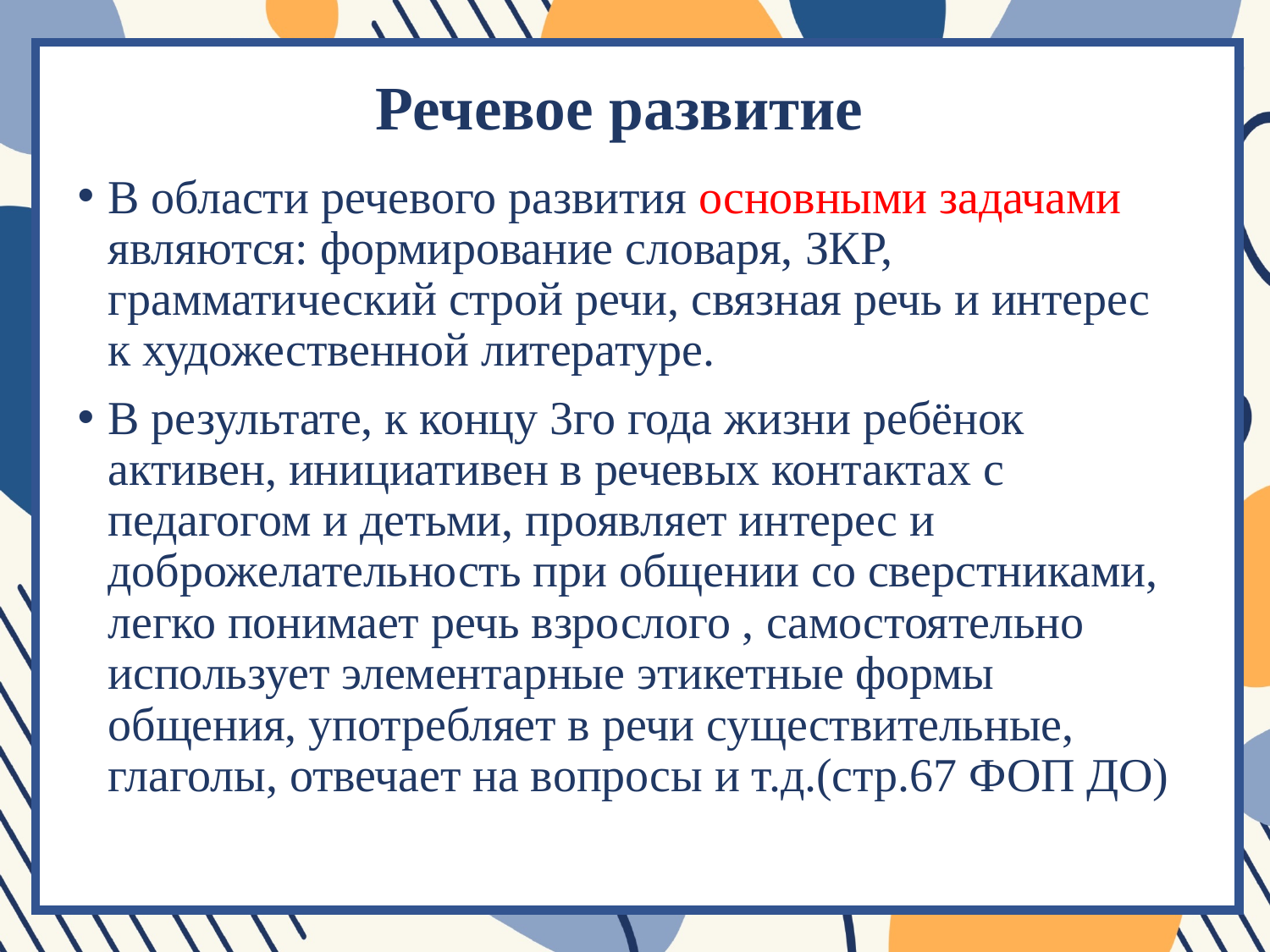

# Речевое развитие
В области речевого развития основными задачами являются: формирование словаря, ЗКР, грамматический строй речи, связная речь и интерес к художественной литературе.
В результате, к концу 3го года жизни ребёнок активен, инициативен в речевых контактах с педагогом и детьми, проявляет интерес и доброжелательность при общении со сверстниками, легко понимает речь взрослого , самостоятельно использует элементарные этикетные формы общения, употребляет в речи существительные,  глаголы, отвечает на вопросы и т.д.(стр.67 ФОП ДО)